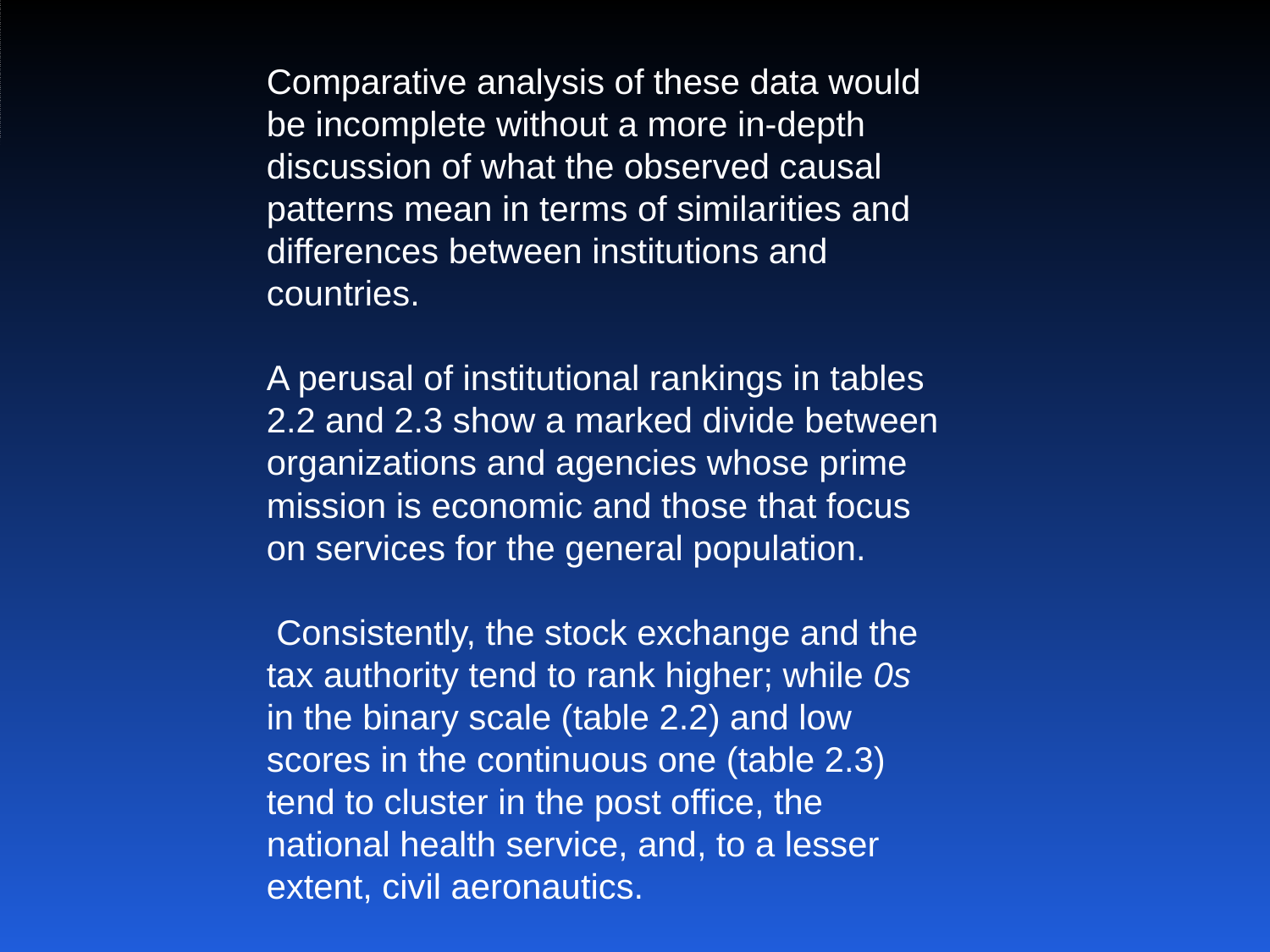

# Comparative analysis of these data would be incomplete without a more in-dept...
Comparative analysis of these data would be incomplete without a more in-depth discussion of what the observed causal patterns mean in terms of similarities and differences between institutions and countries.

A perusal of institutional rankings in tables 2.2 and 2.3 show a marked divide between organizations and agencies whose prime mission is economic and those that focus on services for the general population.

 Consistently, the stock exchange and the tax authority tend to rank higher; while 0s in the binary scale (table 2.2) and low scores in the continuous one (table 2.3) tend to cluster in the post office, the national health service, and, to a lesser extent, civil aeronautics.